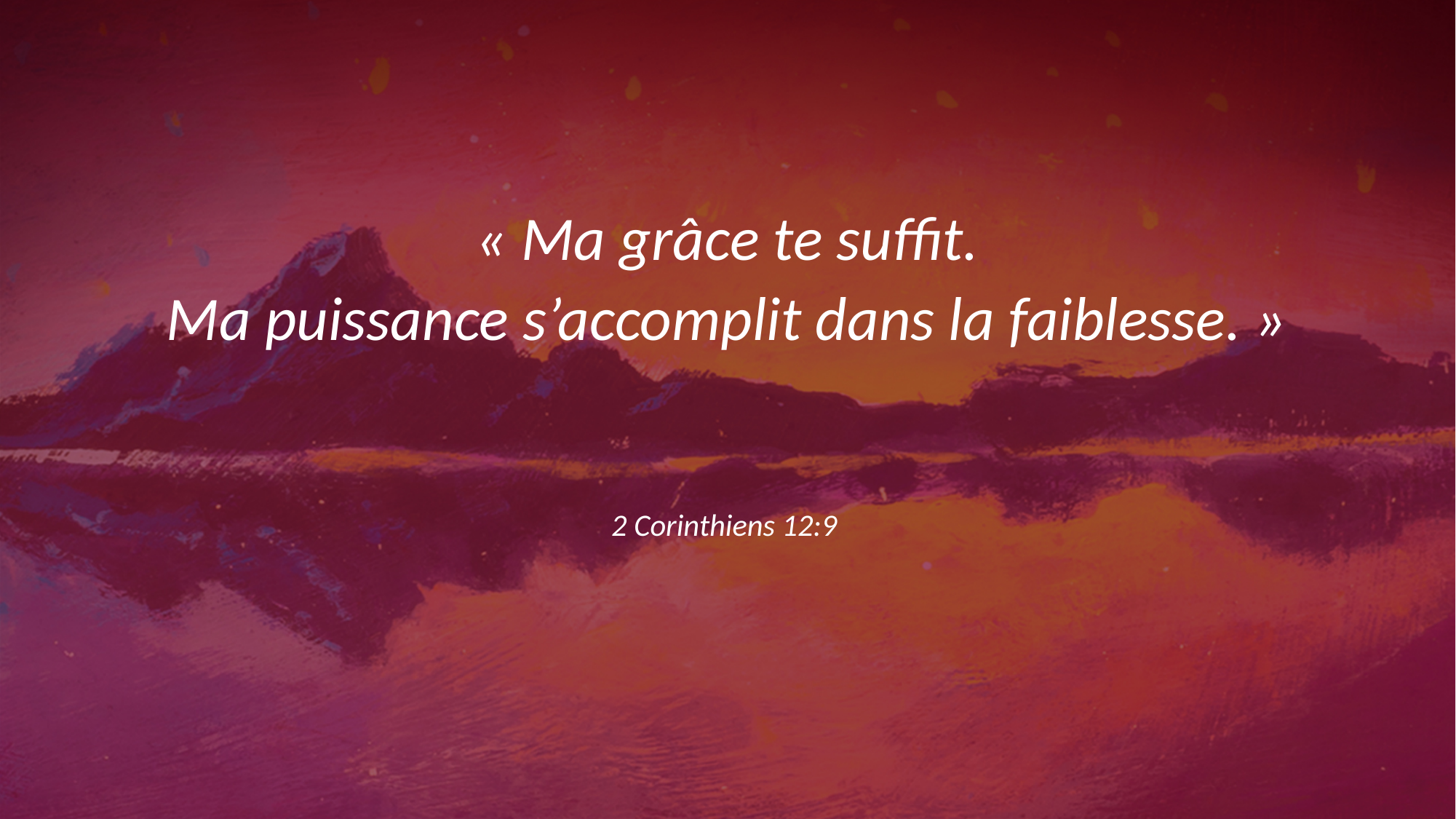

« Ma grâce te suffit.
Ma puissance s’accomplit dans la faiblesse. »

2 Corinthiens 12:9